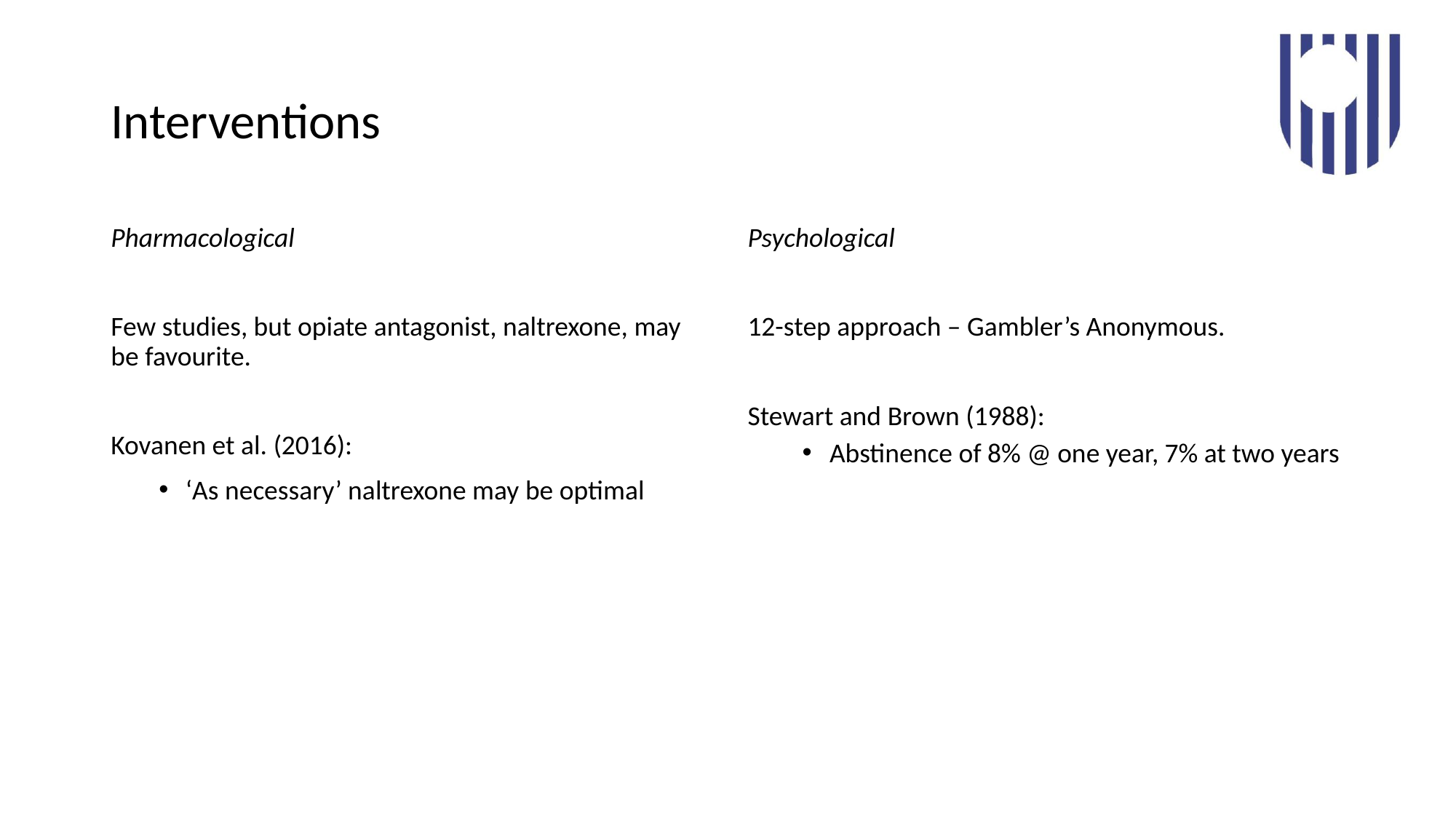

# Interventions
Pharmacological

Few studies, but opiate antagonist, naltrexone, may be favourite.

Kovanen et al. (2016):
‘As necessary’ naltrexone may be optimal
Psychological

12-step approach – Gambler’s Anonymous.

Stewart and Brown (1988):
Abstinence of 8% @ one year, 7% at two years